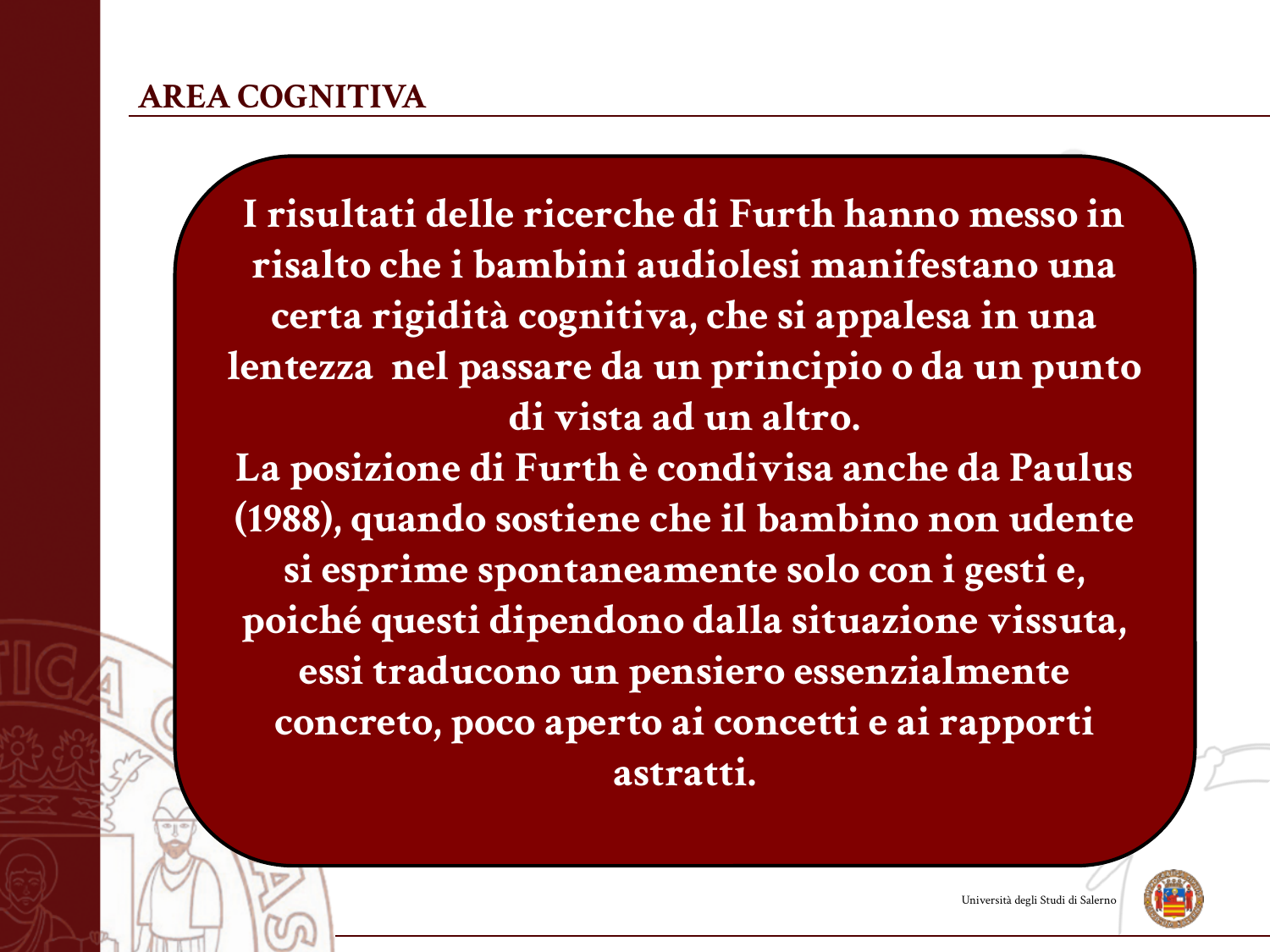

# AREA COGNITIVA
I risultati delle ricerche di Furth hanno messo in risalto che i bambini audiolesi manifestano una certa rigidità cognitiva, che si appalesa in una lentezza  nel passare da un principio o da un punto di vista ad un altro.
La posizione di Furth è condivisa anche da Paulus (1988), quando sostiene che il bambino non udente si esprime spontaneamente solo con i gesti e, poiché questi dipendono dalla situazione vissuta, essi traducono un pensiero essenzialmente concreto, poco aperto ai concetti e ai rapporti astratti.